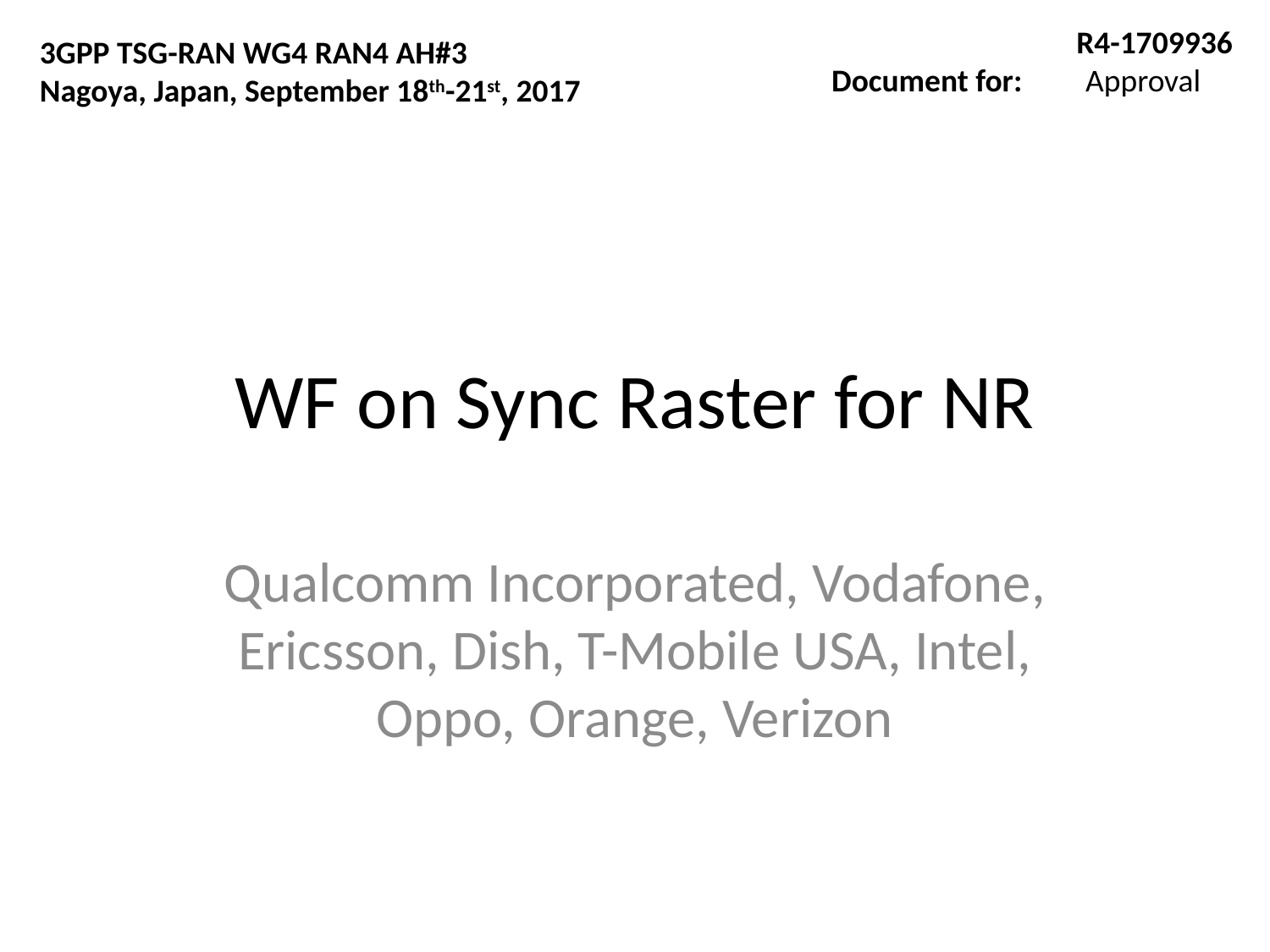

R4-1709936
Document for:	Approval
3GPP TSG-RAN WG4 RAN4 AH#3
Nagoya, Japan, September 18th-21st, 2017
# WF on Sync Raster for NR
Qualcomm Incorporated, Vodafone, Ericsson, Dish, T-Mobile USA, Intel, Oppo, Orange, Verizon